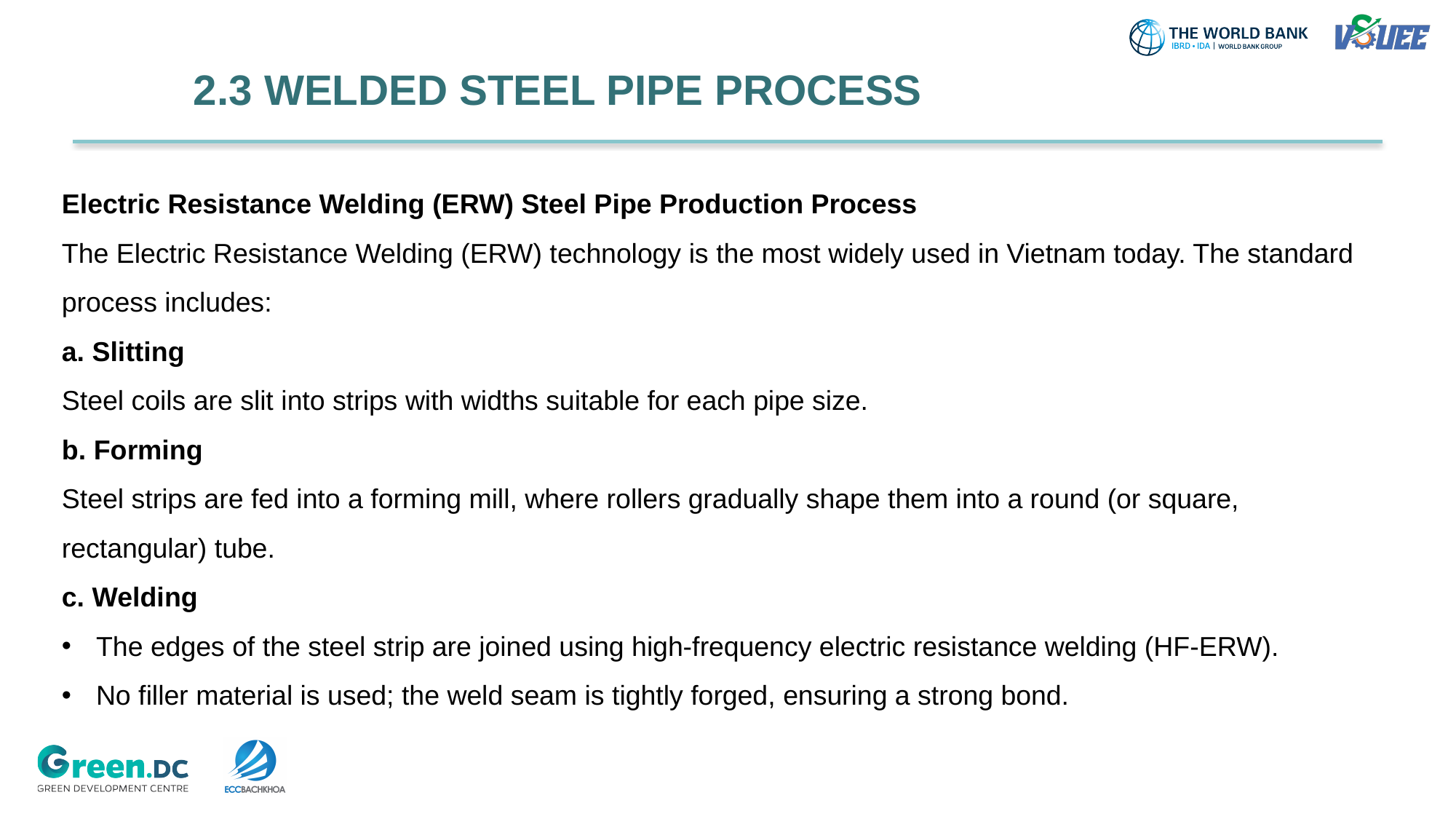

2.3 WELDED STEEL PIPE PROCESS
Electric Resistance Welding (ERW) Steel Pipe Production Process
The Electric Resistance Welding (ERW) technology is the most widely used in Vietnam today. The standard process includes:
a. Slitting
Steel coils are slit into strips with widths suitable for each pipe size.
b. Forming
Steel strips are fed into a forming mill, where rollers gradually shape them into a round (or square, rectangular) tube.
c. Welding
The edges of the steel strip are joined using high-frequency electric resistance welding (HF-ERW).
No filler material is used; the weld seam is tightly forged, ensuring a strong bond.